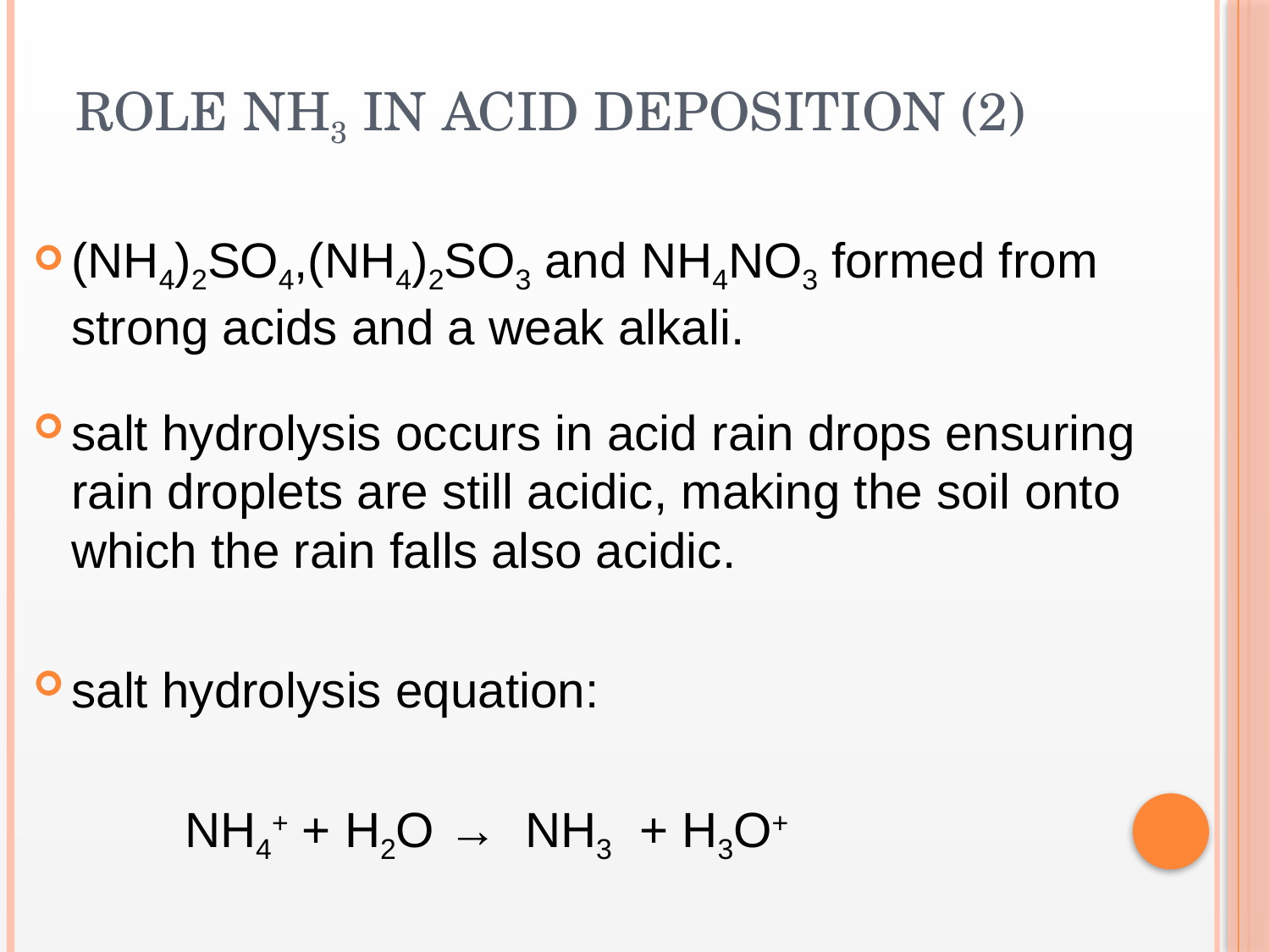

# Role NH3 in acid deposition (2)
(NH4)2SO4,(NH4)2SO3 and NH4NO3 formed from strong acids and a weak alkali.

salt hydrolysis occurs in acid rain drops ensuring rain droplets are still acidic, making the soil onto which the rain falls also acidic.

salt hydrolysis equation:

           NH4+ + H2O →  NH3  + H3O+